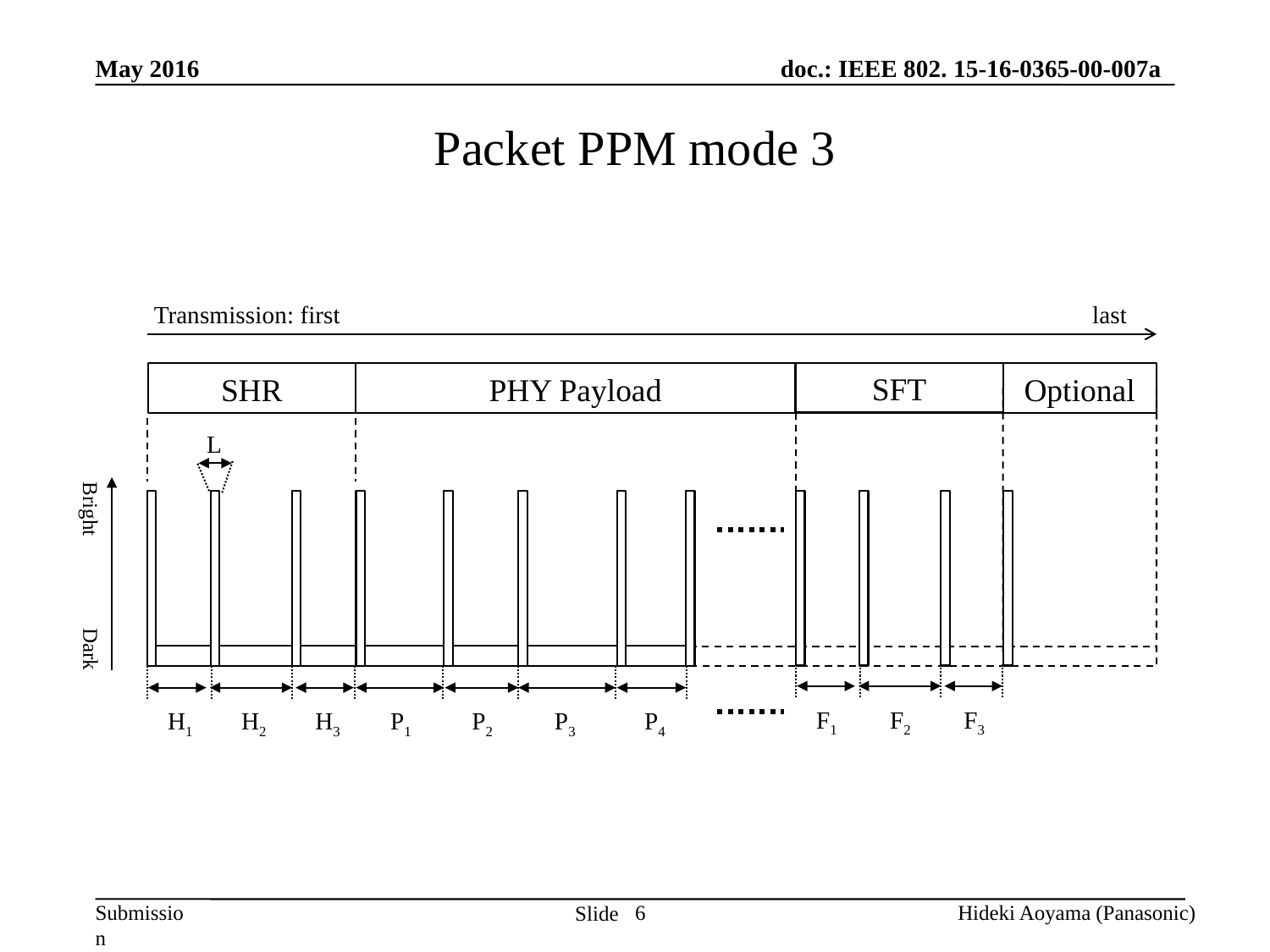

May 2016
# Packet PPM mode 3
Transmission: first
last
SFT
SHR
PHY Payload
Optional
L
Bright
Dark

F1
F2
F3
H1
H2
H3
P1
P2
P3
P4
6
Hideki Aoyama (Panasonic)